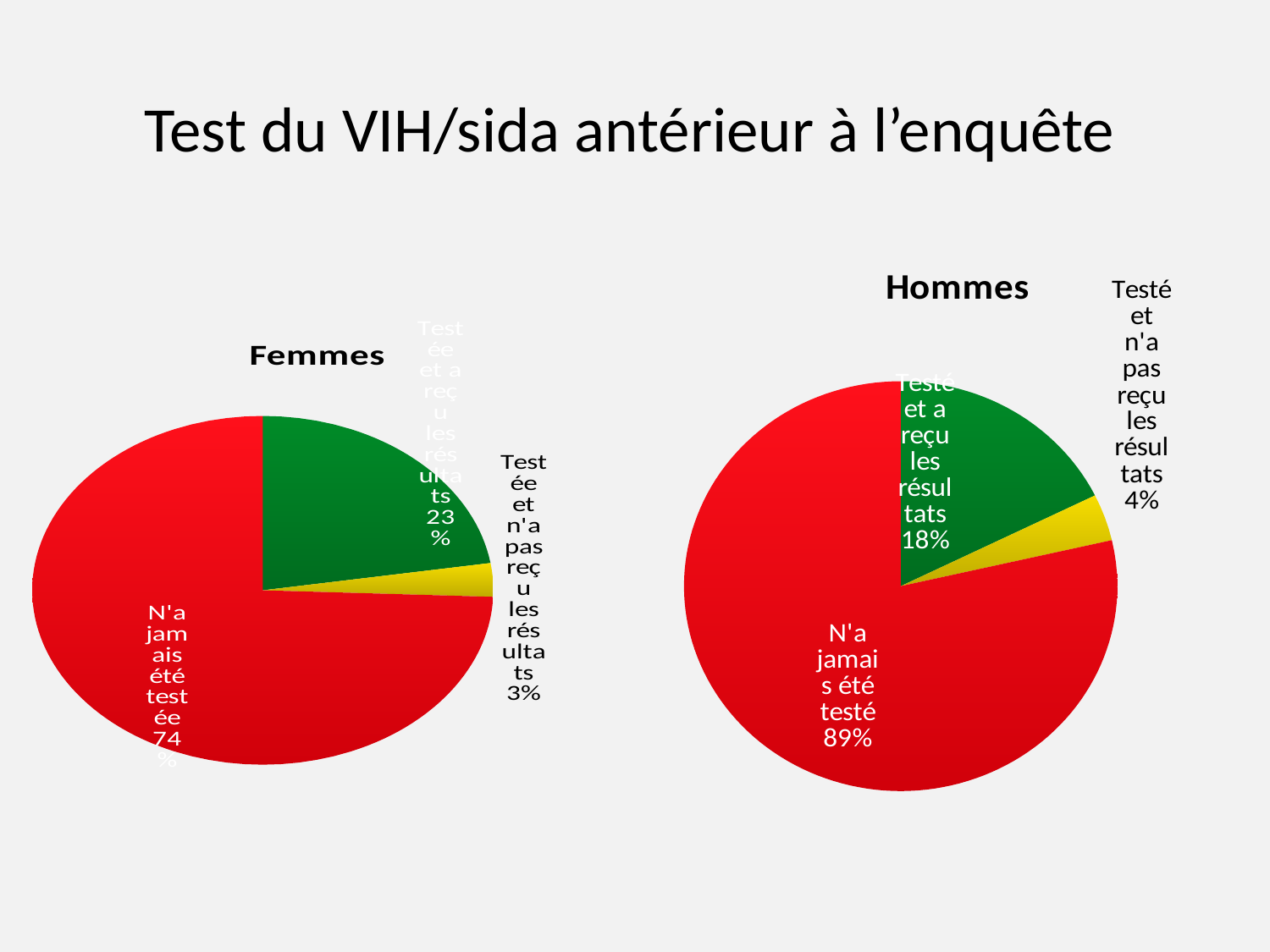

# Test du VIH/sida antérieur à l’enquête

[unsupported chart]

[unsupported chart]